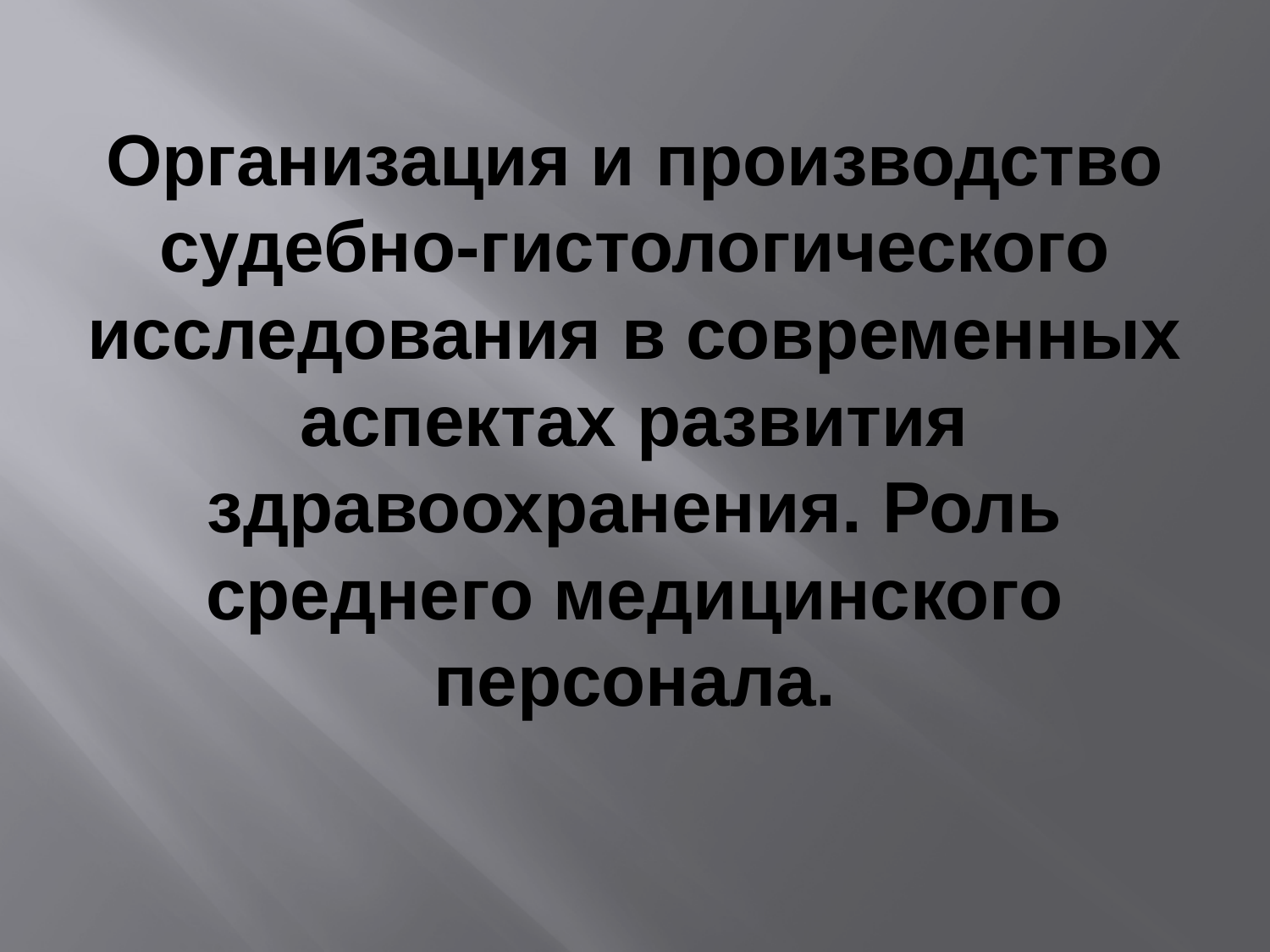

# Организация и производство судебно-гистологического исследования в современных аспектах развития здравоохранения. Роль среднего медицинского персонала.